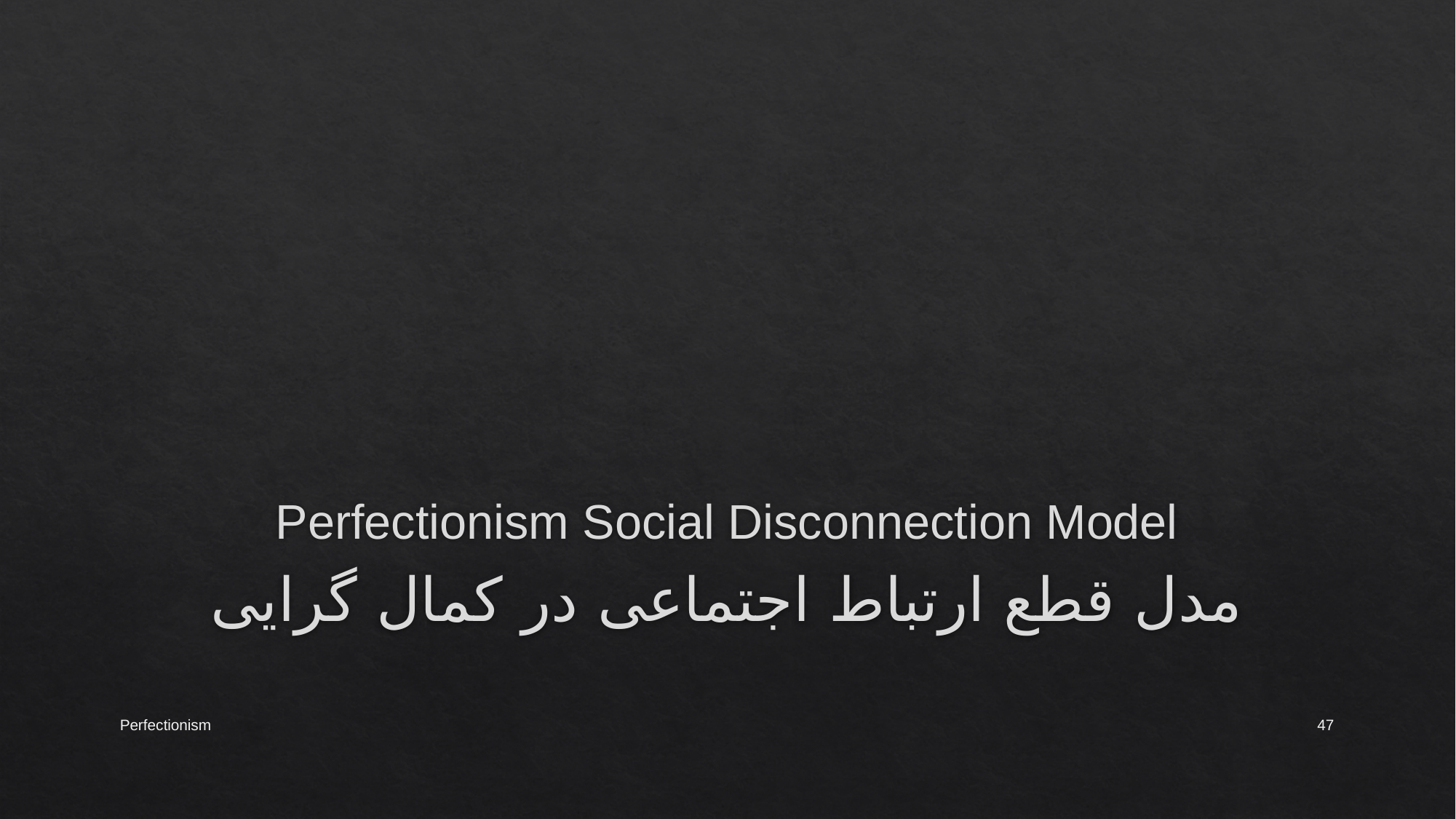

# Perfectionism Social Disconnection Model
مدل قطع ارتباط اجتماعی در کمال گرایی
Perfectionism
47